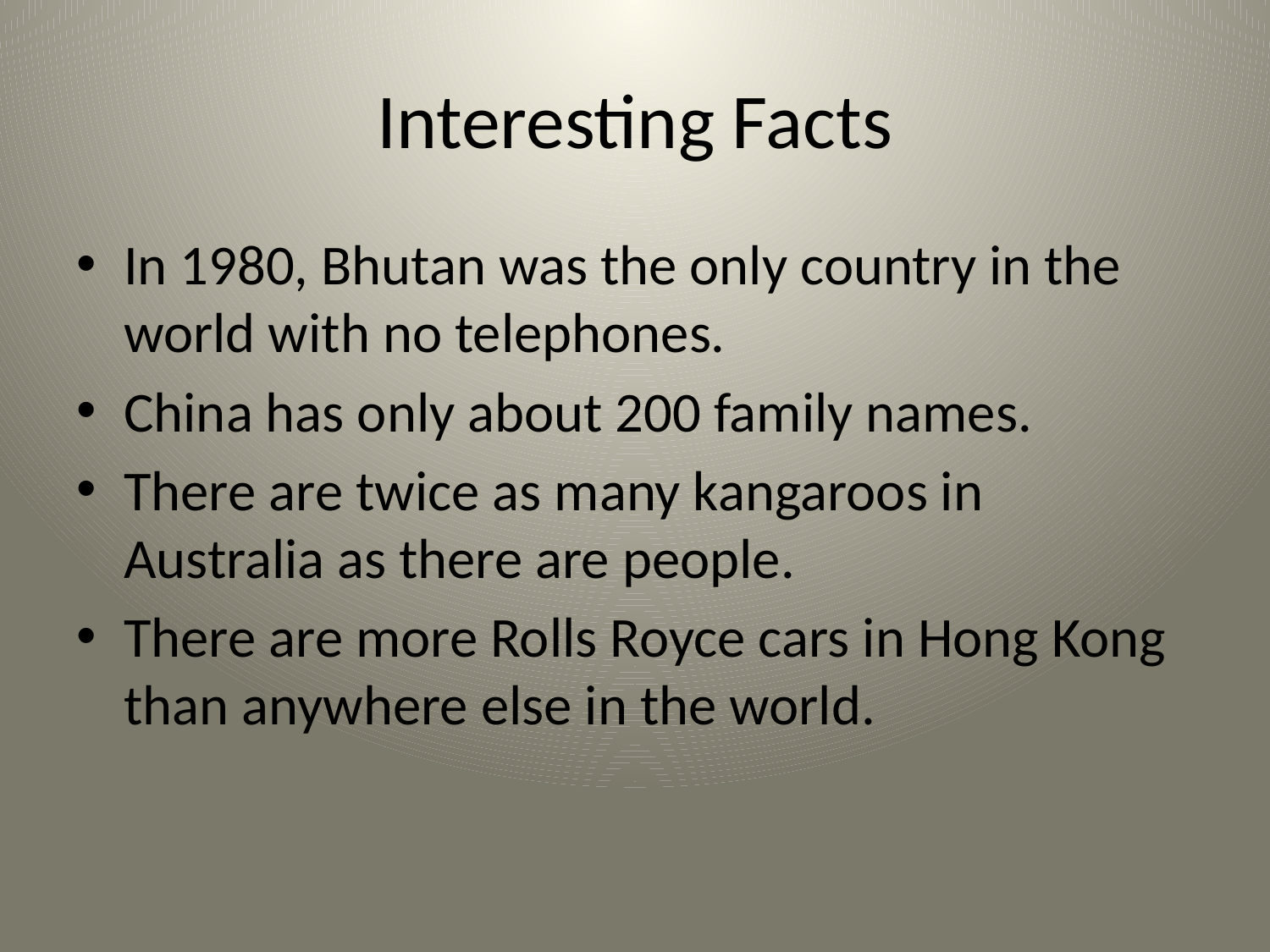

# Interesting Facts
In 1980, Bhutan was the only country in the world with no telephones.
China has only about 200 family names.
There are twice as many kangaroos in Australia as there are people.
There are more Rolls Royce cars in Hong Kong than anywhere else in the world.